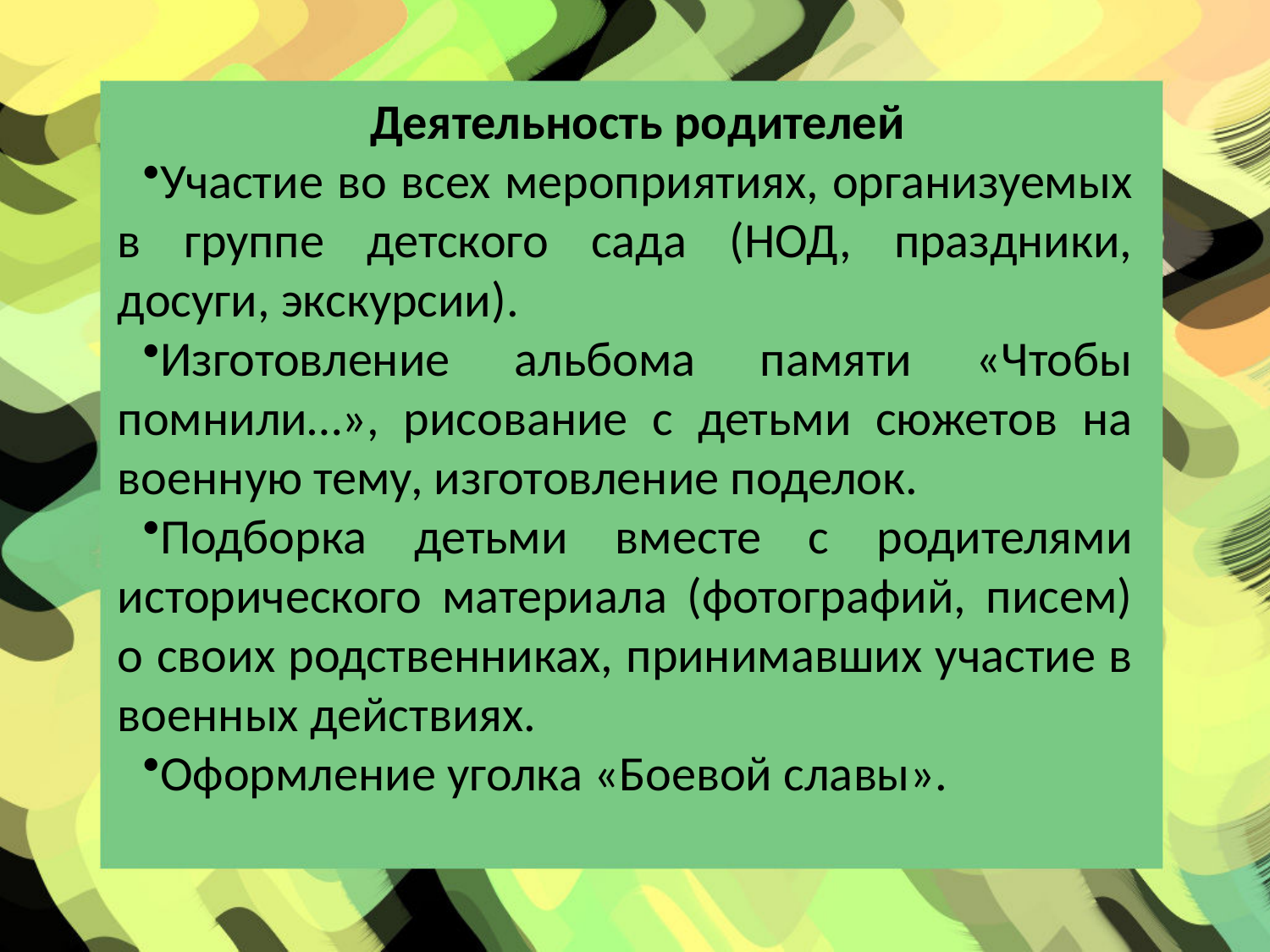

Деятельность родителей
Участие во всех мероприятиях, организуемых в группе детского сада (НОД, праздники, досуги, экскурсии).
Изготовление альбома памяти «Чтобы помнили…», рисование с детьми сюжетов на военную тему, изготовление поделок.
Подборка детьми вместе с родителями исторического материала (фотографий, писем) о своих родственниках, принимавших участие в военных действиях.
Оформление уголка «Боевой славы».